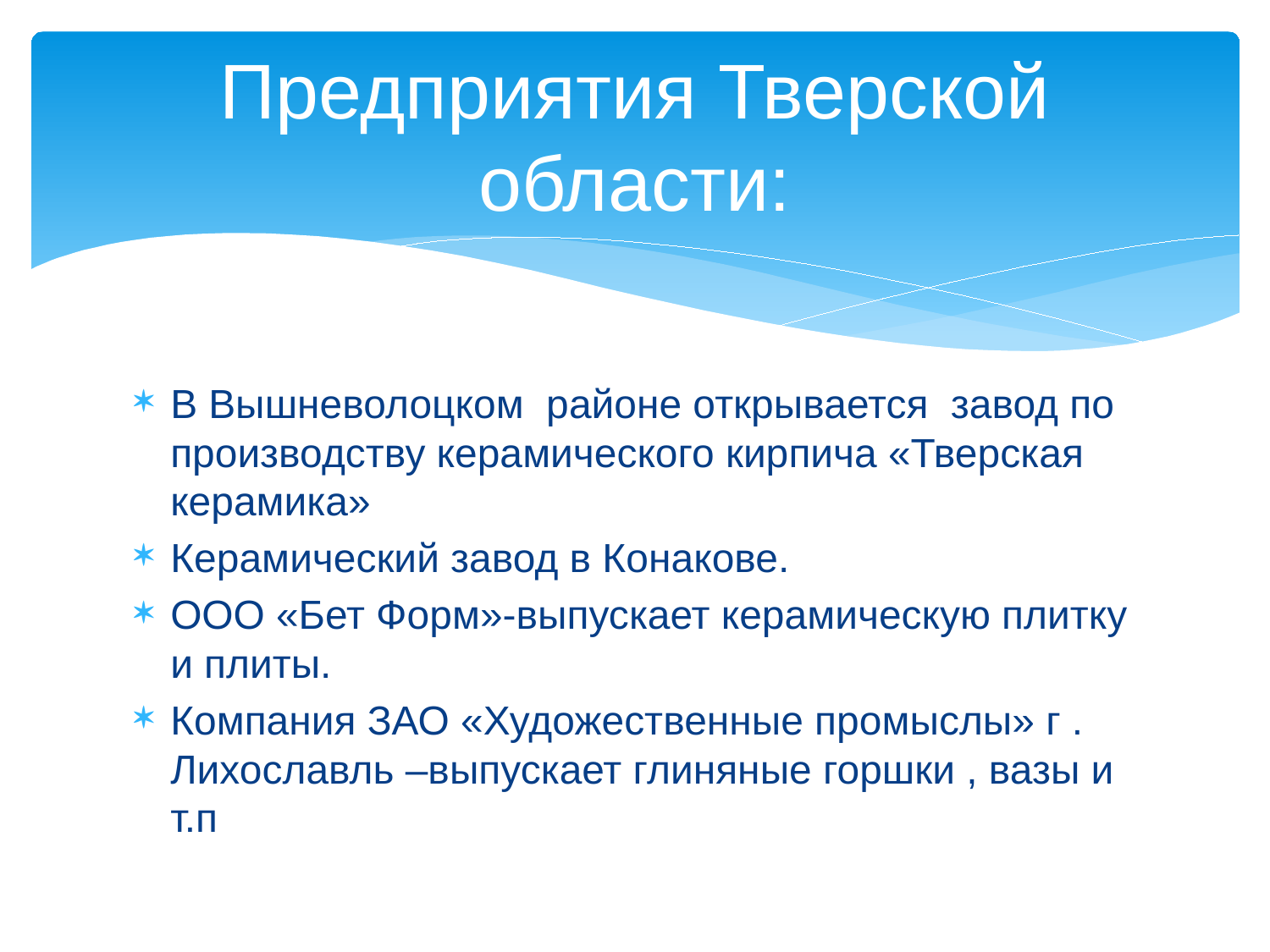

# Предприятия Тверской области:
В Вышневолоцком  районе открывается  завод по производству керамического кирпича «Тверская керамика»
Керамический завод в Конакове.
ООО «Бет Форм»-выпускает керамическую плитку и плиты.
Компания ЗАО «Художественные промыслы» г . Лихославль –выпускает глиняные горшки , вазы и  т.п